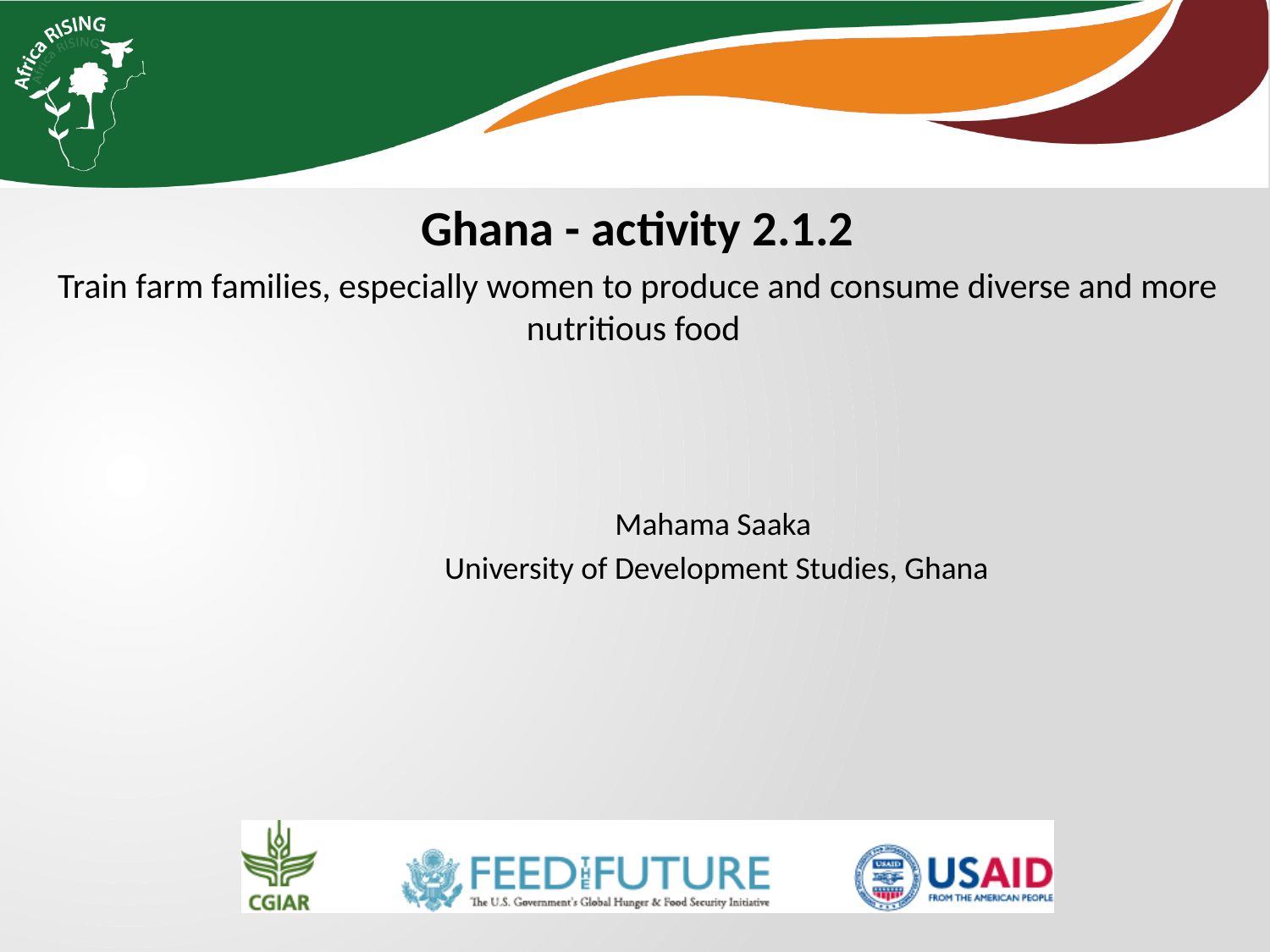

Ghana - activity 2.1.2
Train farm families, especially women to produce and consume diverse and more nutritious food
Mahama Saaka
University of Development Studies, Ghana